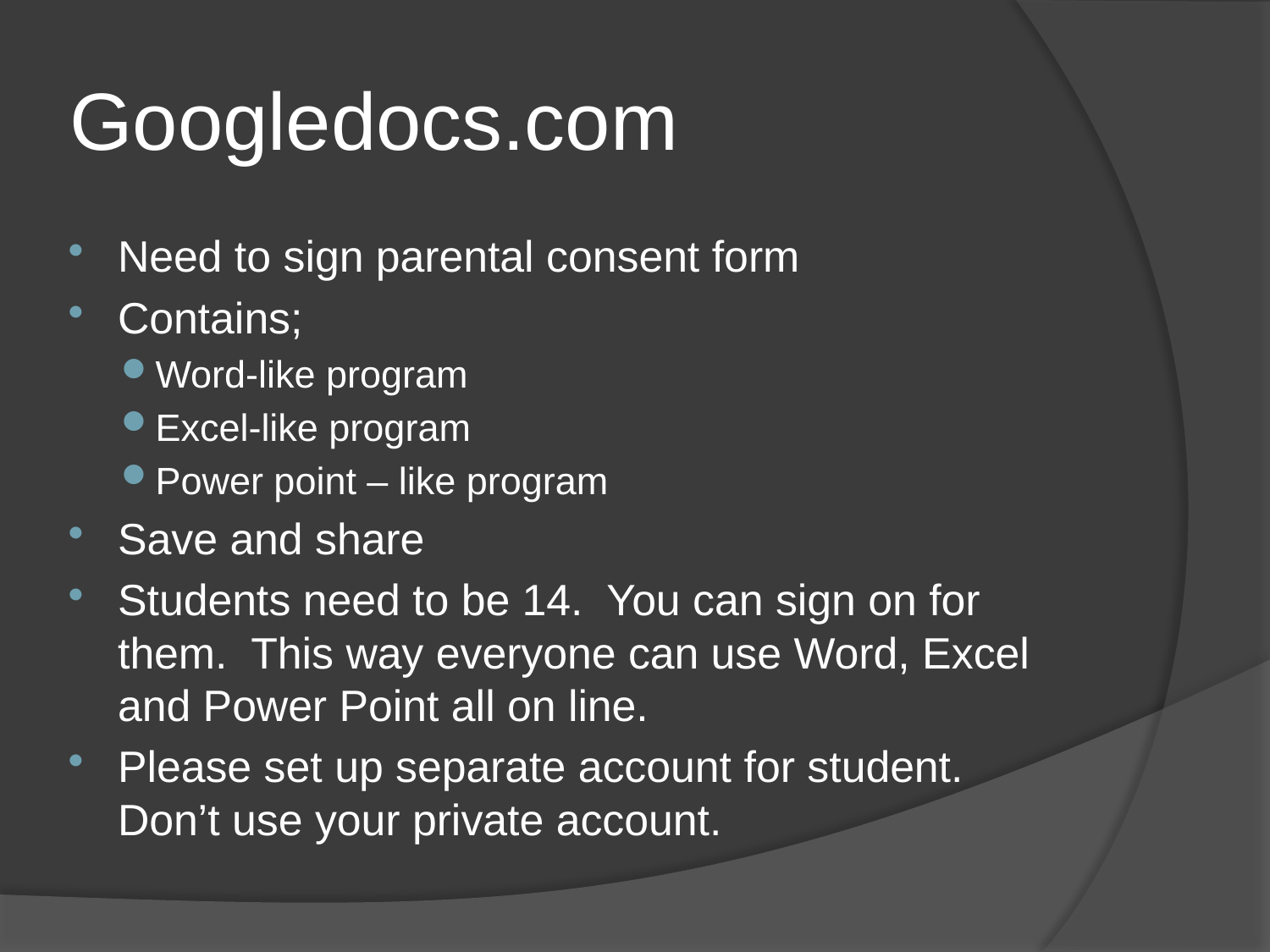

# Googledocs.com
Need to sign parental consent form
Contains;
Word-like program
Excel-like program
Power point – like program
Save and share
Students need to be 14.  You can sign on for them.  This way everyone can use Word, Excel and Power Point all on line.
Please set up separate account for student. Don’t use your private account.